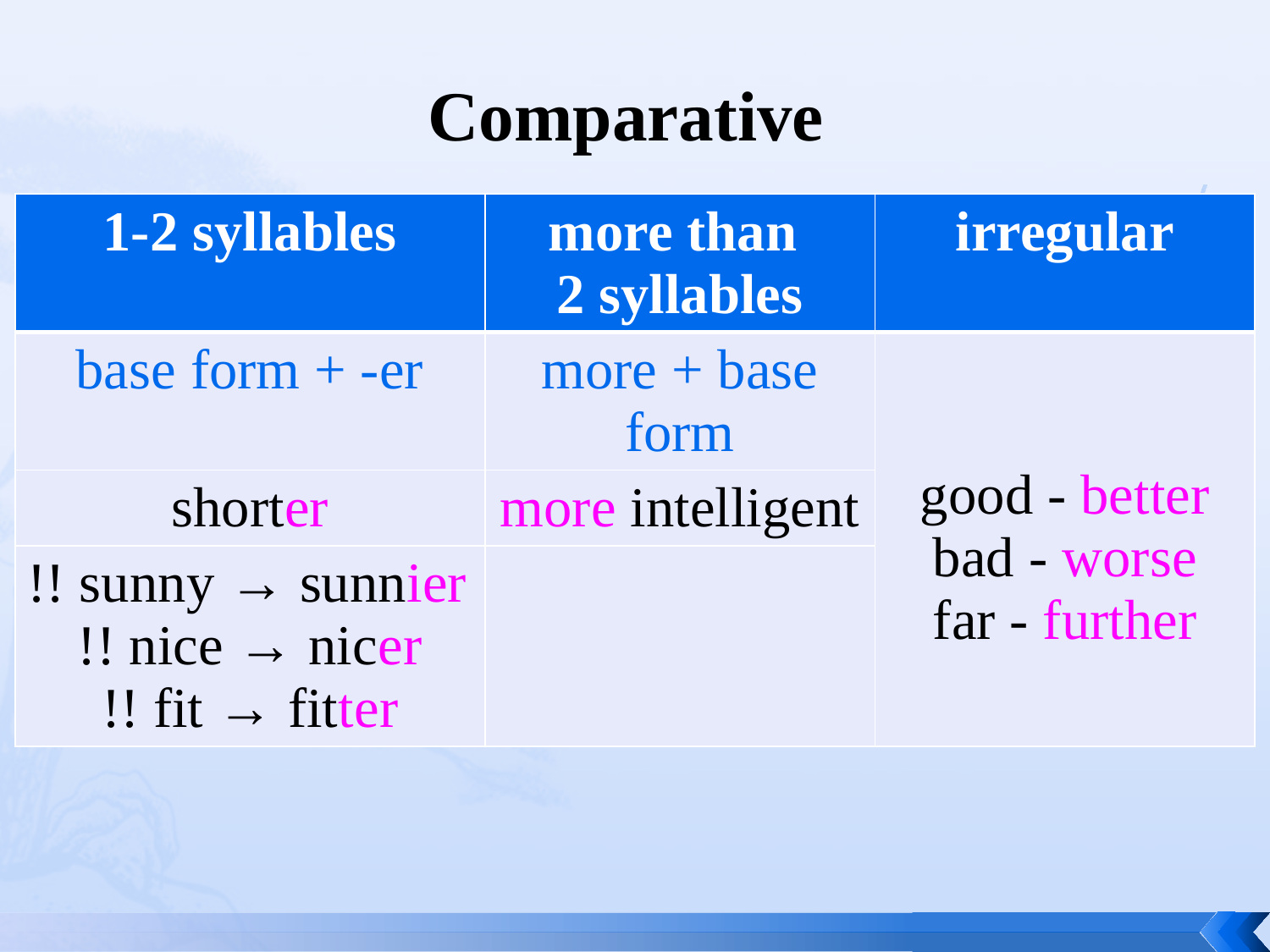

# Comparative
| 1-2 syllables | more than 2 syllables | irregular |
| --- | --- | --- |
| base form + -er | more + base form | good - better bad - worse far - further |
| shorter | more intelligent |  |
| !! sunny → sunnier !! nice → nicer !! fit → fitter |  |  |